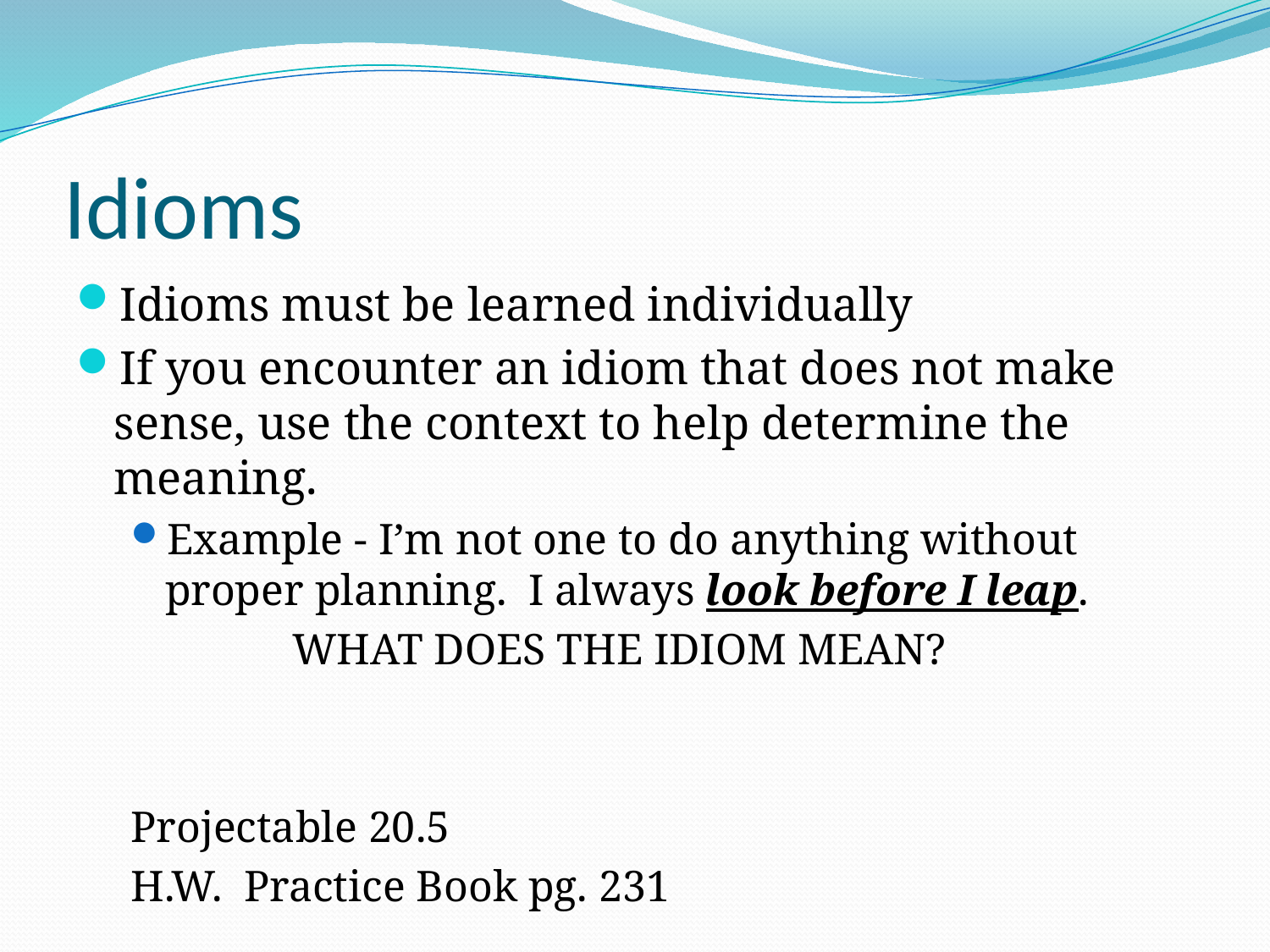

# Idioms
Idioms must be learned individually
If you encounter an idiom that does not make sense, use the context to help determine the meaning.
Example - I’m not one to do anything without proper planning.  I always look before I leap.
		WHAT DOES THE IDIOM MEAN?

Projectable 20.5
H.W.  Practice Book pg. 231